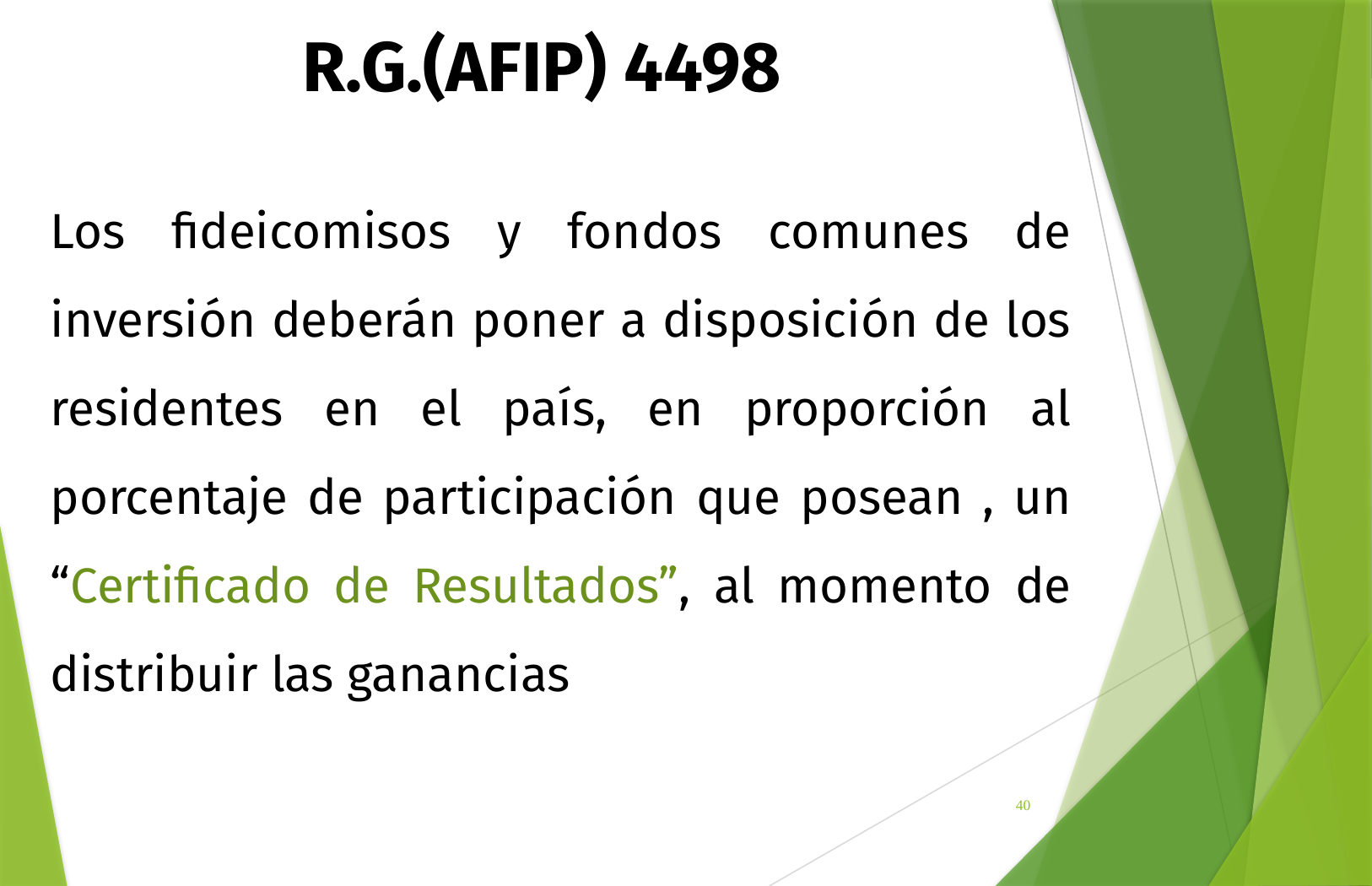

# R.G.(AFIP) 4498
Los fideicomisos y fondos comunes de inversión deberán poner a disposición de los residentes en el país, en proporción al porcentaje de participación que posean , un “Certificado de Resultados”, al momento de distribuir las ganancias
40